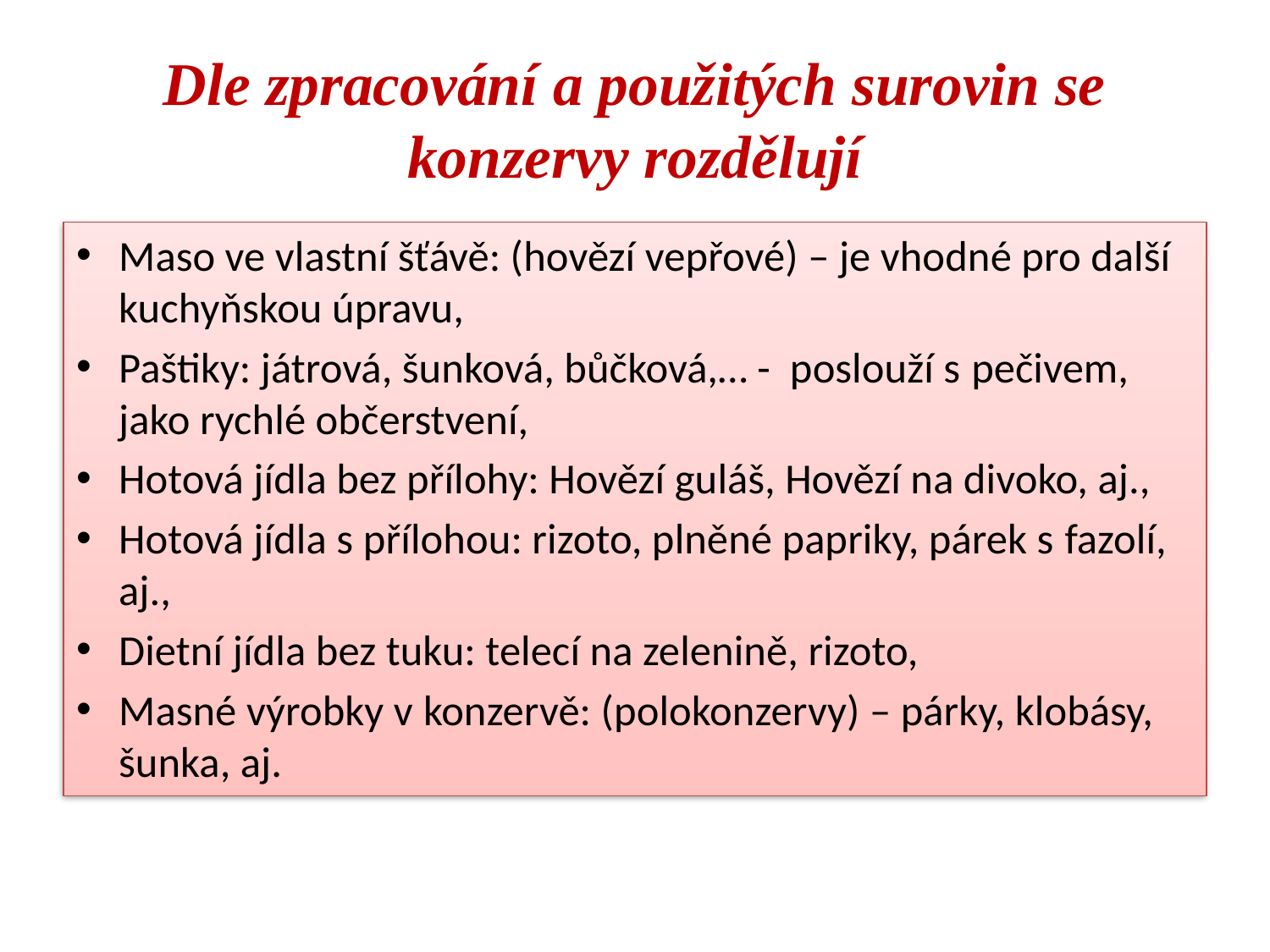

# Dle zpracování a použitých surovin se konzervy rozdělují
Maso ve vlastní šťávě: (hovězí vepřové) – je vhodné pro další kuchyňskou úpravu,
Paštiky: játrová, šunková, bůčková,… -  poslouží s pečivem, jako rychlé občerstvení,
Hotová jídla bez přílohy: Hovězí guláš, Hovězí na divoko, aj.,
Hotová jídla s přílohou: rizoto, plněné papriky, párek s fazolí, aj.,
Dietní jídla bez tuku: telecí na zelenině, rizoto,
Masné výrobky v konzervě: (polokonzervy) – párky, klobásy, šunka, aj.